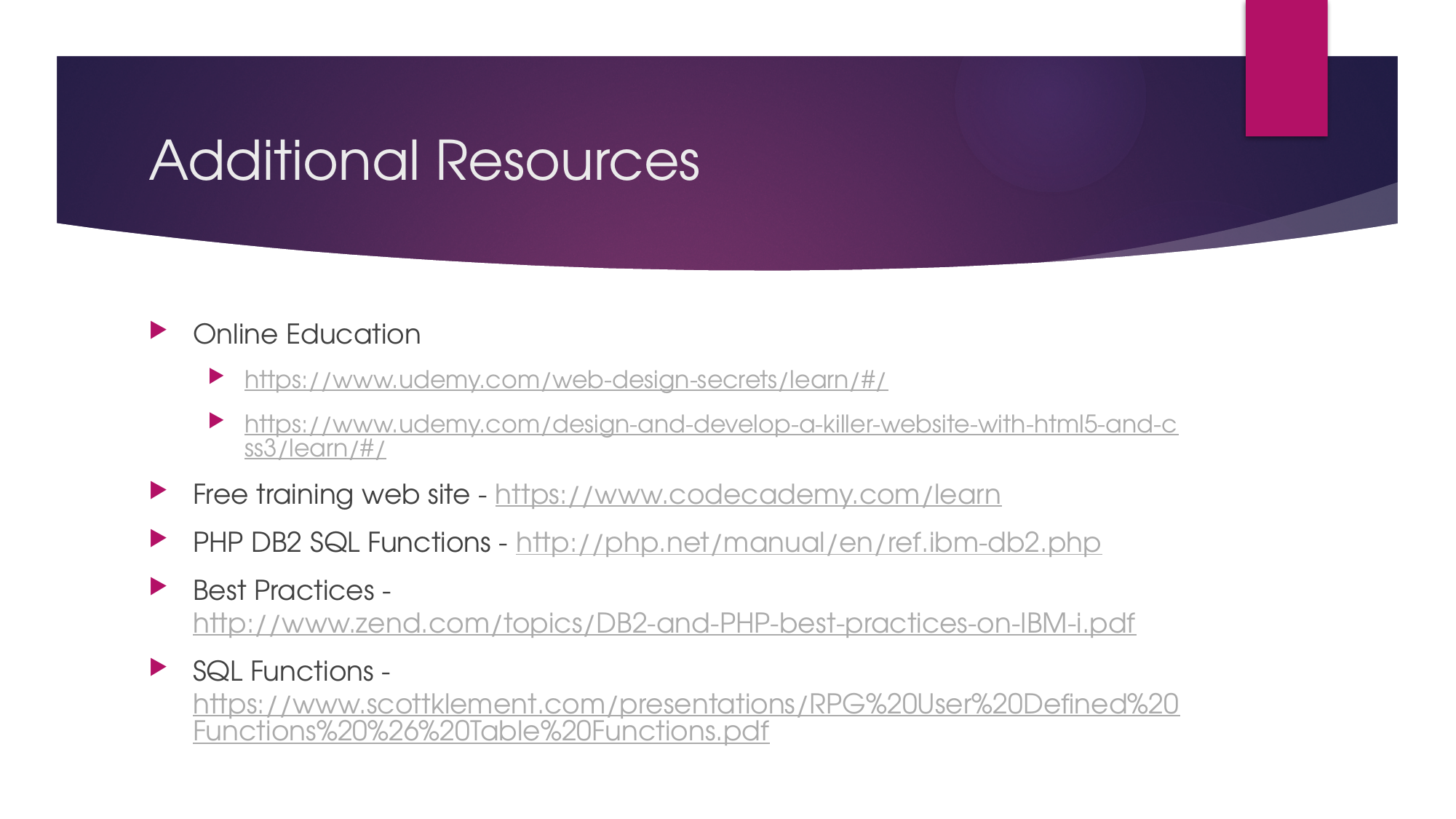

# Additional Resources
Online Education
https://www.udemy.com/web-design-secrets/learn/#/
https://www.udemy.com/design-and-develop-a-killer-website-with-html5-and-css3/learn/#/
Free training web site - https://www.codecademy.com/learn
PHP DB2 SQL Functions - http://php.net/manual/en/ref.ibm-db2.php
Best Practices - http://www.zend.com/topics/DB2-and-PHP-best-practices-on-IBM-i.pdf
SQL Functions - https://www.scottklement.com/presentations/RPG%20User%20Defined%20Functions%20%26%20Table%20Functions.pdf